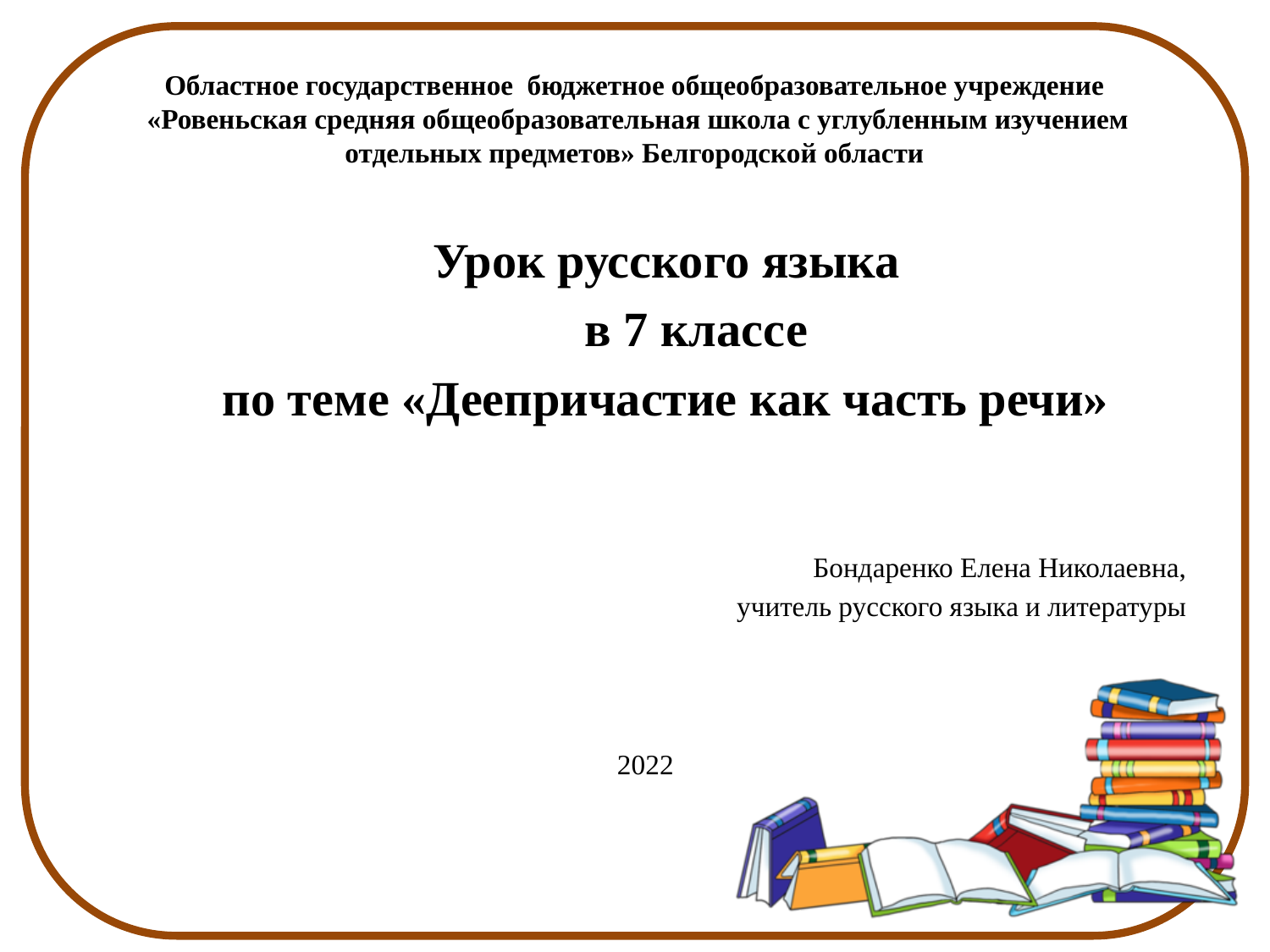

# Областное государственное  бюджетное общеобразовательное учреждение «Ровеньская средняя общеобразовательная школа с углубленным изучением отдельных предметов» Белгородской области
       Урок русского языка
          в 7 классе
     по теме «Деепричастие как часть речи»

 Бондаренко Елена Николаевна,
 учитель русского языка и литературы

   2022